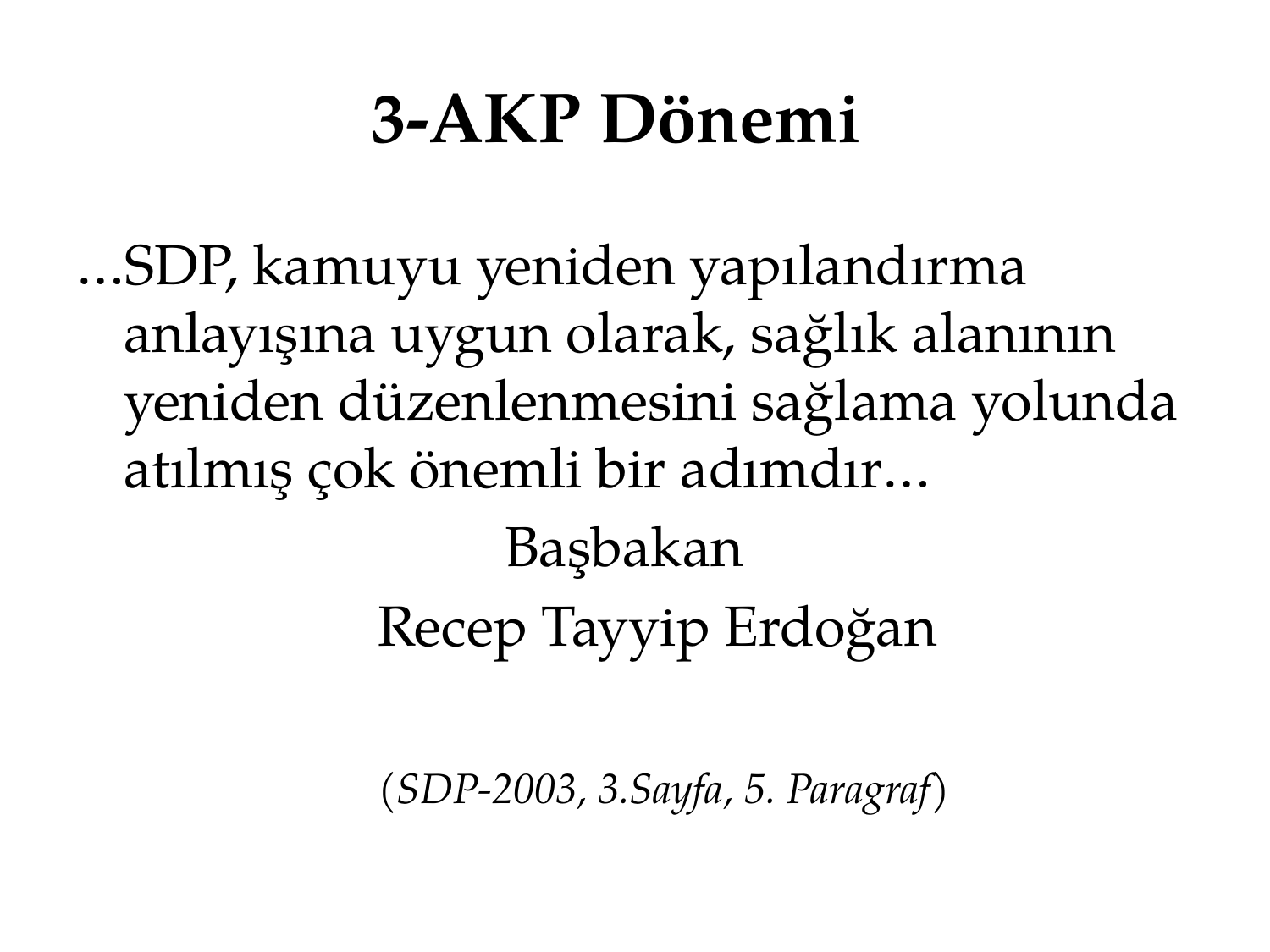

3-AKP Dönemi
…SDP, kamuyu yeniden yapılandırma anlayışına uygun olarak, sağlık alanının yeniden düzenlenmesini sağlama yolunda atılmış çok önemli bir adımdır…
				Başbakan
			Recep Tayyip Erdoğan

			(SDP-2003, 3.Sayfa, 5. Paragraf)